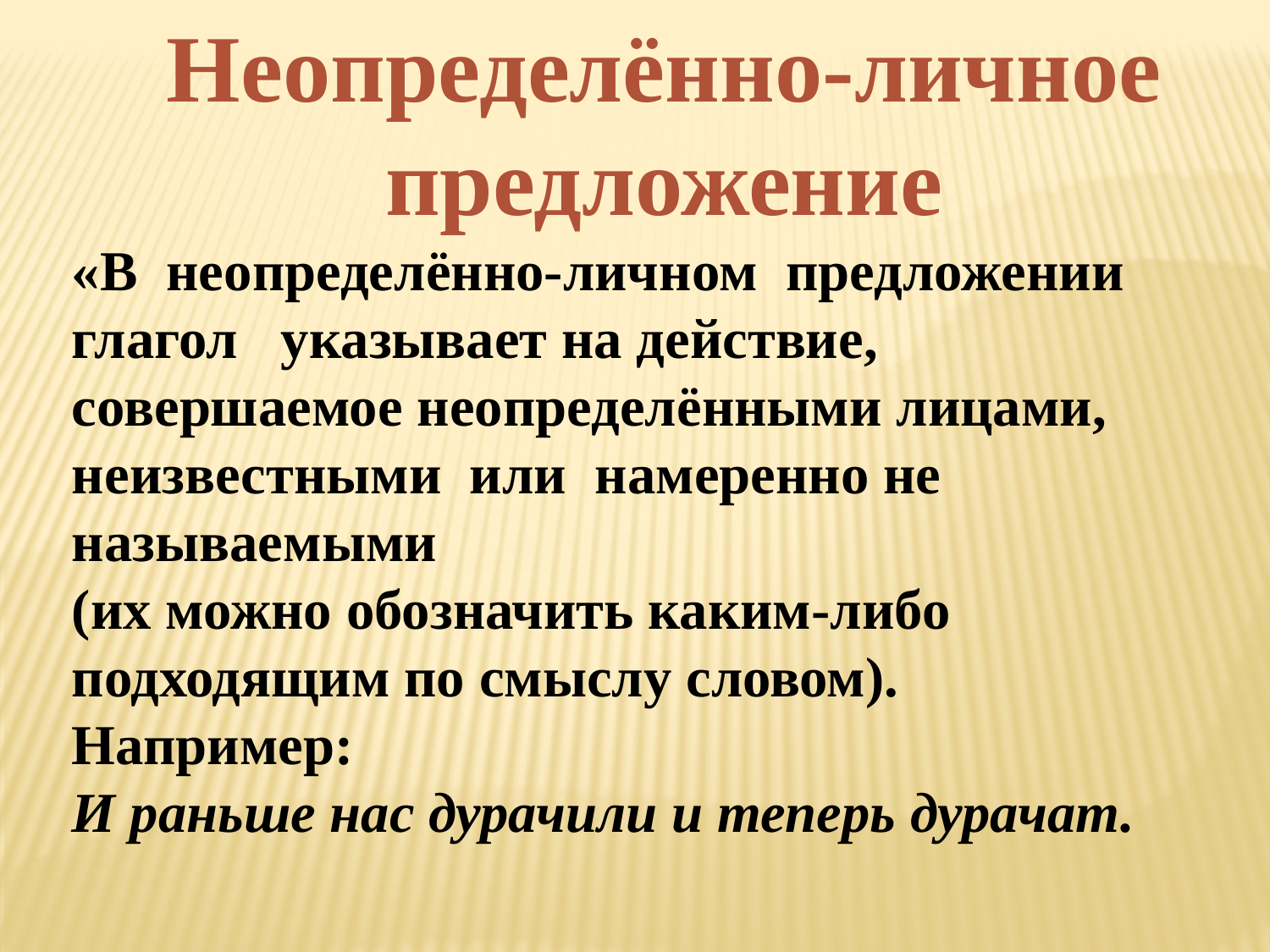

Неопределённо-личное
предложение
«В  неопределённо-личном  предложении глагол   указывает на действие,
совершаемое неопределёнными лицами, неизвестными  или  намеренно не называемыми
(их можно обозначить каким-либо подходящим по смыслу словом).
Например:
И раньше нас дурачили и теперь дурачат.